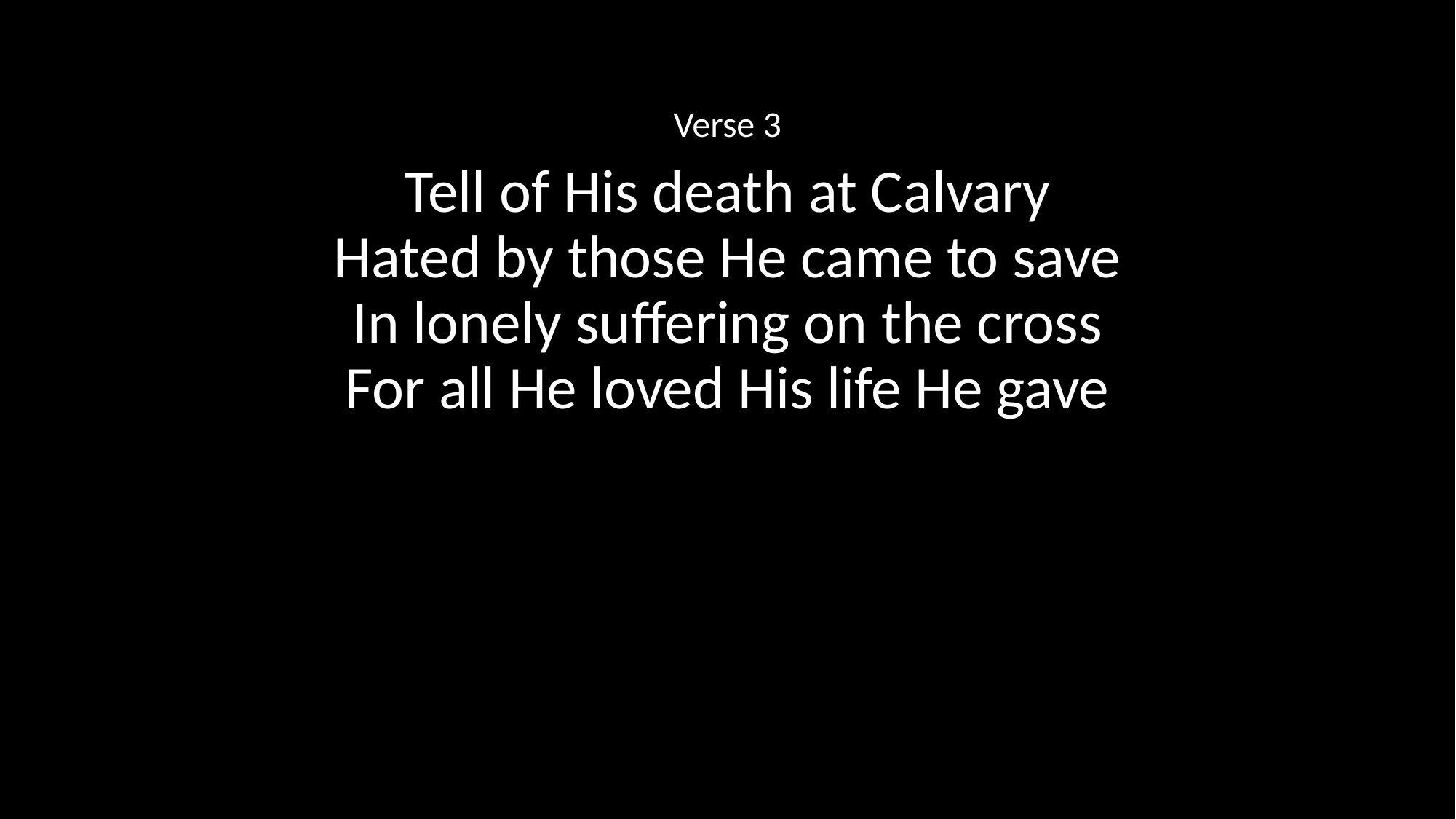

Verse 3
Tell of His death at Calvary
Hated by those He came to save
In lonely suffering on the cross
For all He loved His life He gave